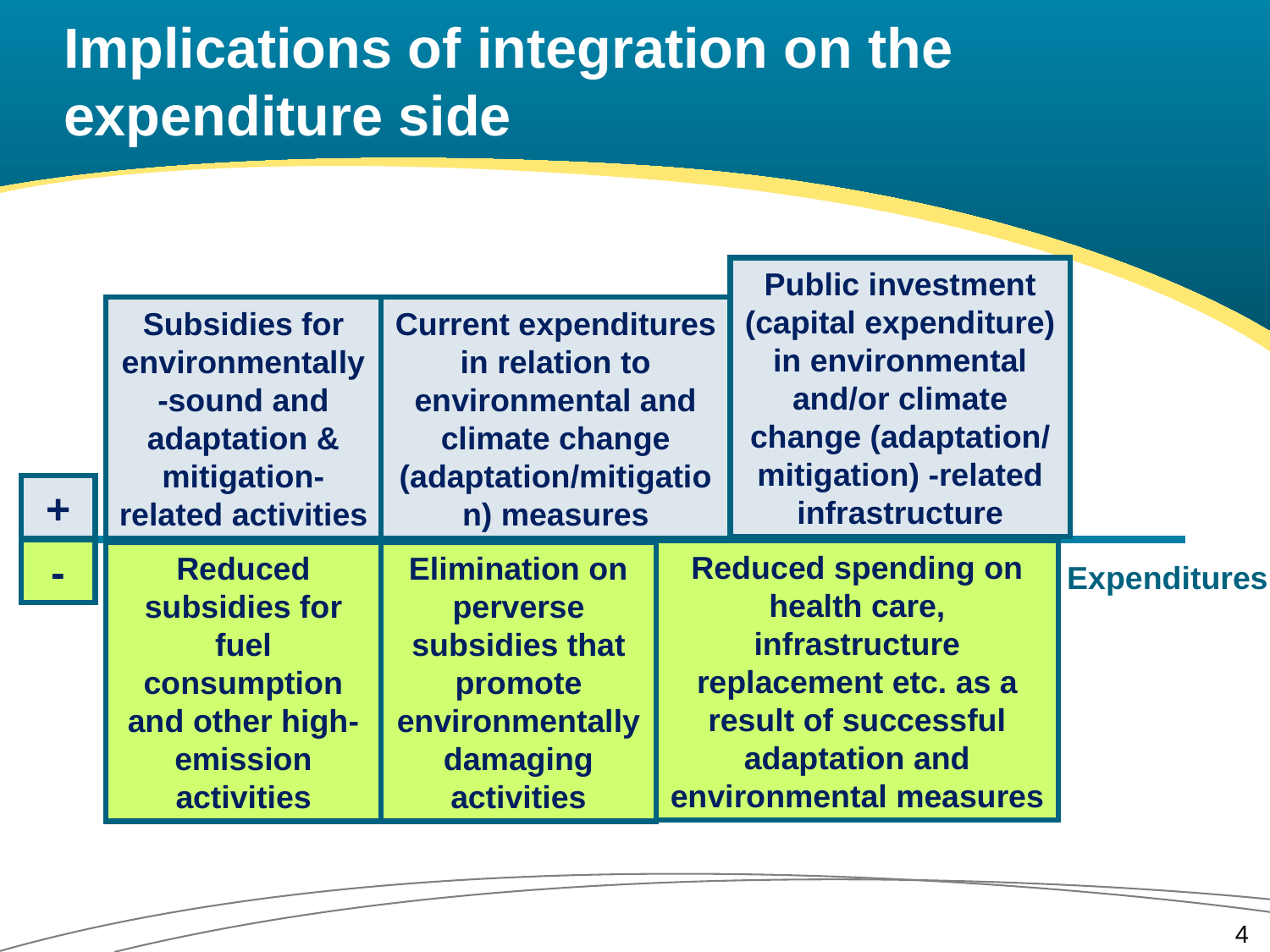

# Implications of integration on the expenditure side
Public investment (capital expenditure) in environmental and/or climate change (adaptation/ mitigation) -related infrastructure
Subsidies for environmentally-sound and adaptation & mitigation-related activities
Current expenditures in relation to environmental and climate change (adaptation/mitigation) measures
R
E
V
E
N
U
E
S
+
-
Reduced subsidies for fuel consumption and other high-emission activities
Reduced spending on health care, infrastructure replacement etc. as a result of successful adaptation and environmental measures
Elimination on perverse subsidies that promote environmentally damaging activities
Expenditures
4